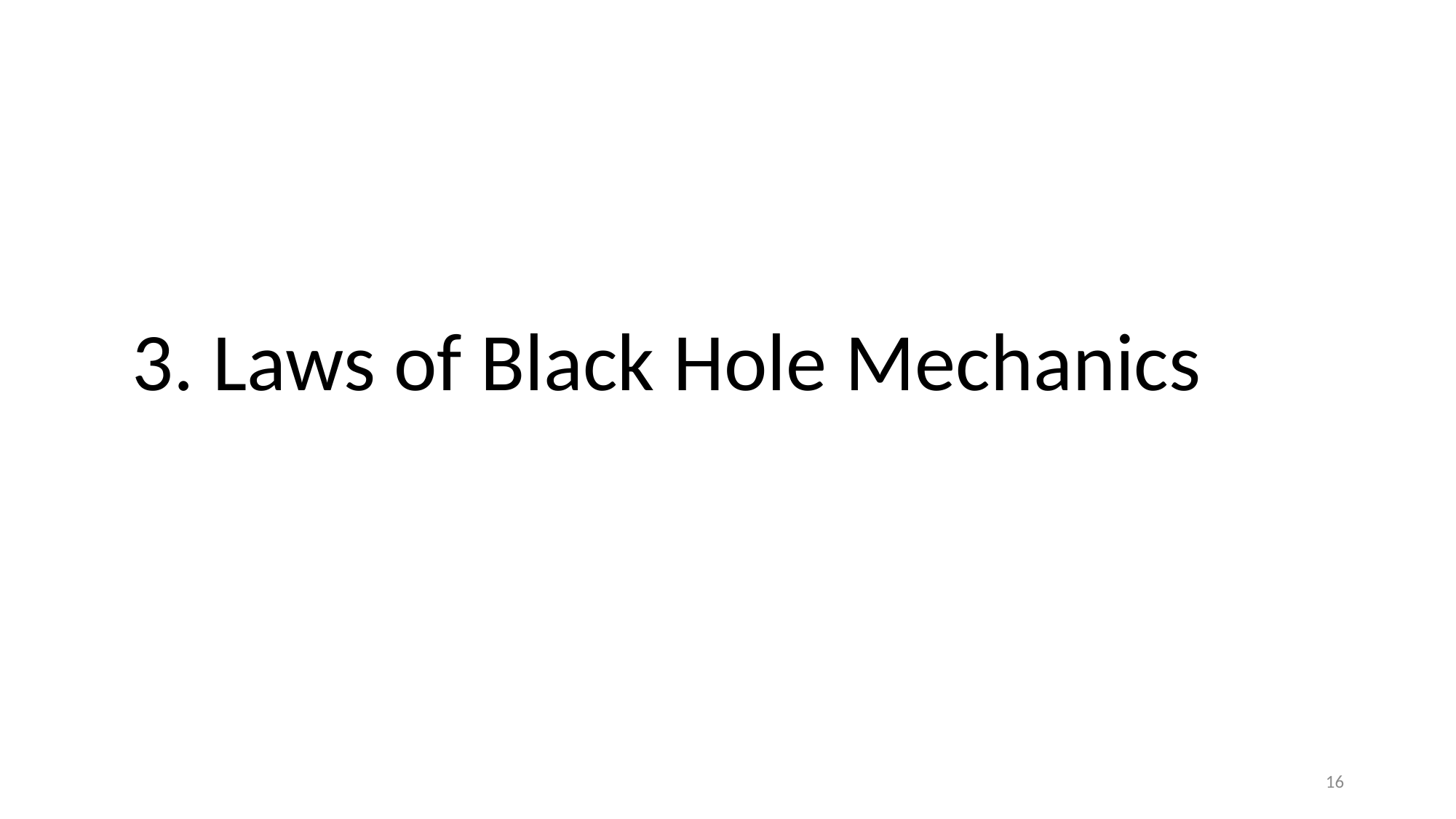

# 3. Laws of Black Hole Mechanics
16